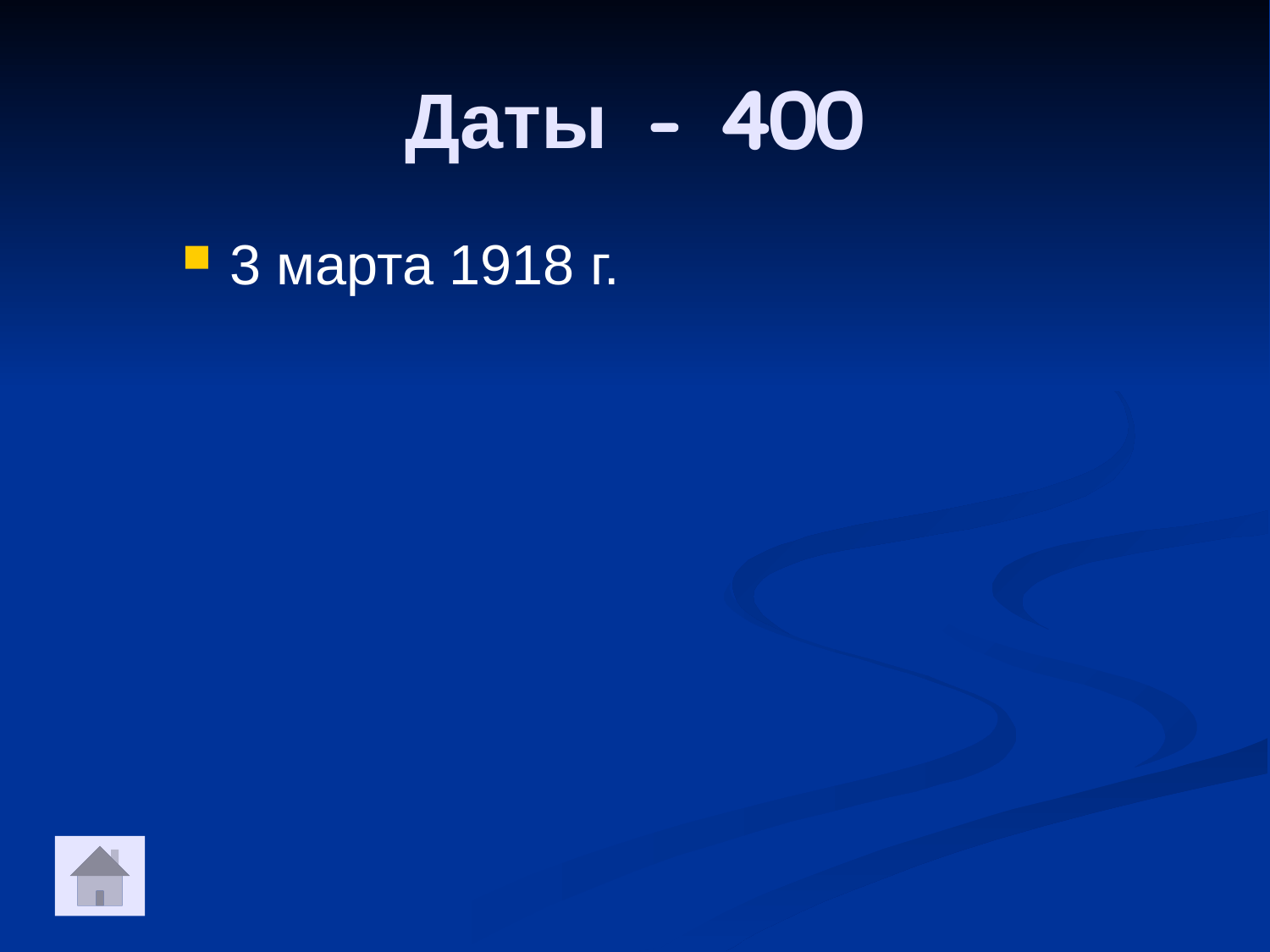

Даты - 400
3 марта 1918 г.